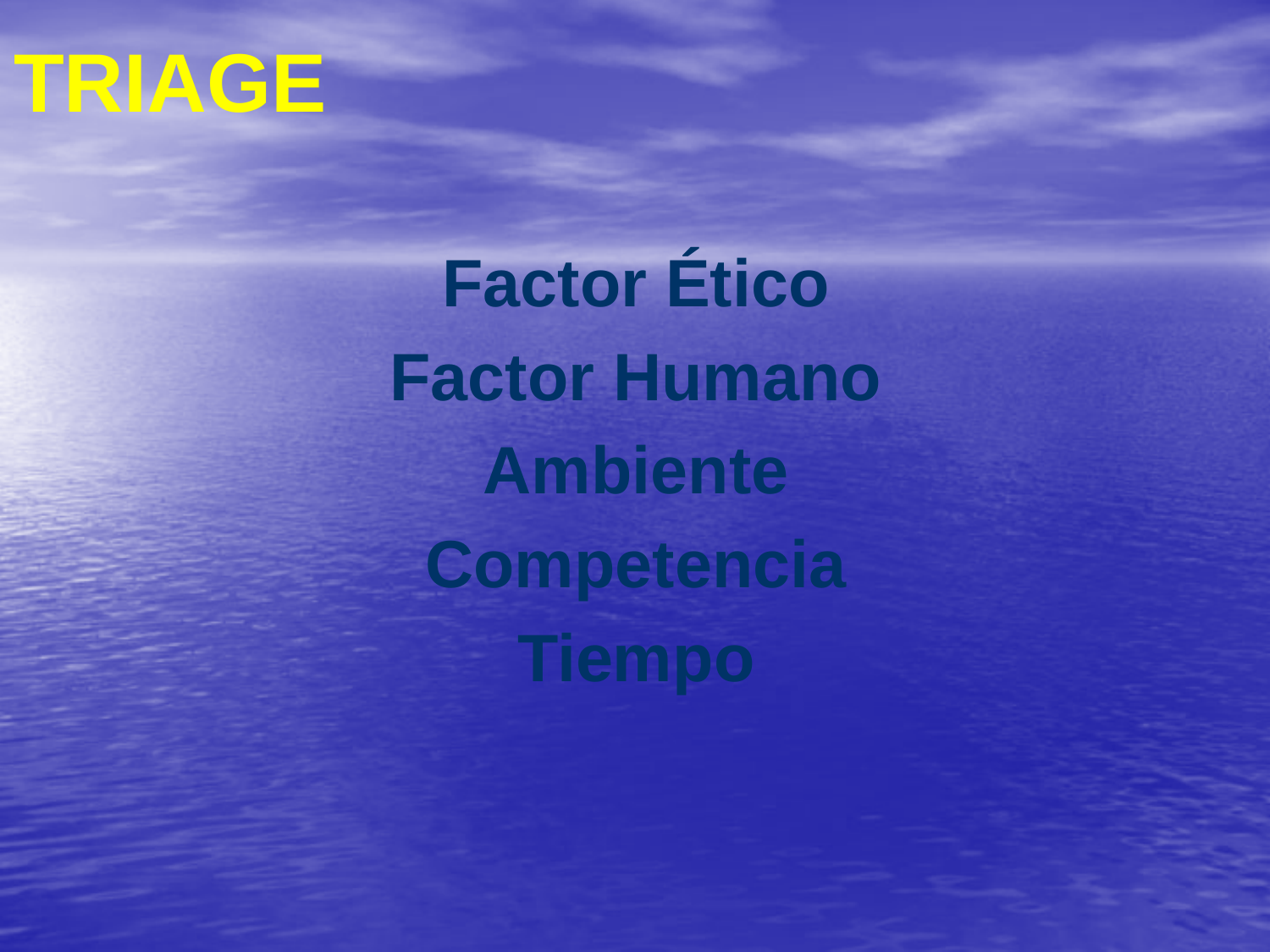

TRIAGE
Factor Ético
Factor Humano
Ambiente
Competencia
Tiempo